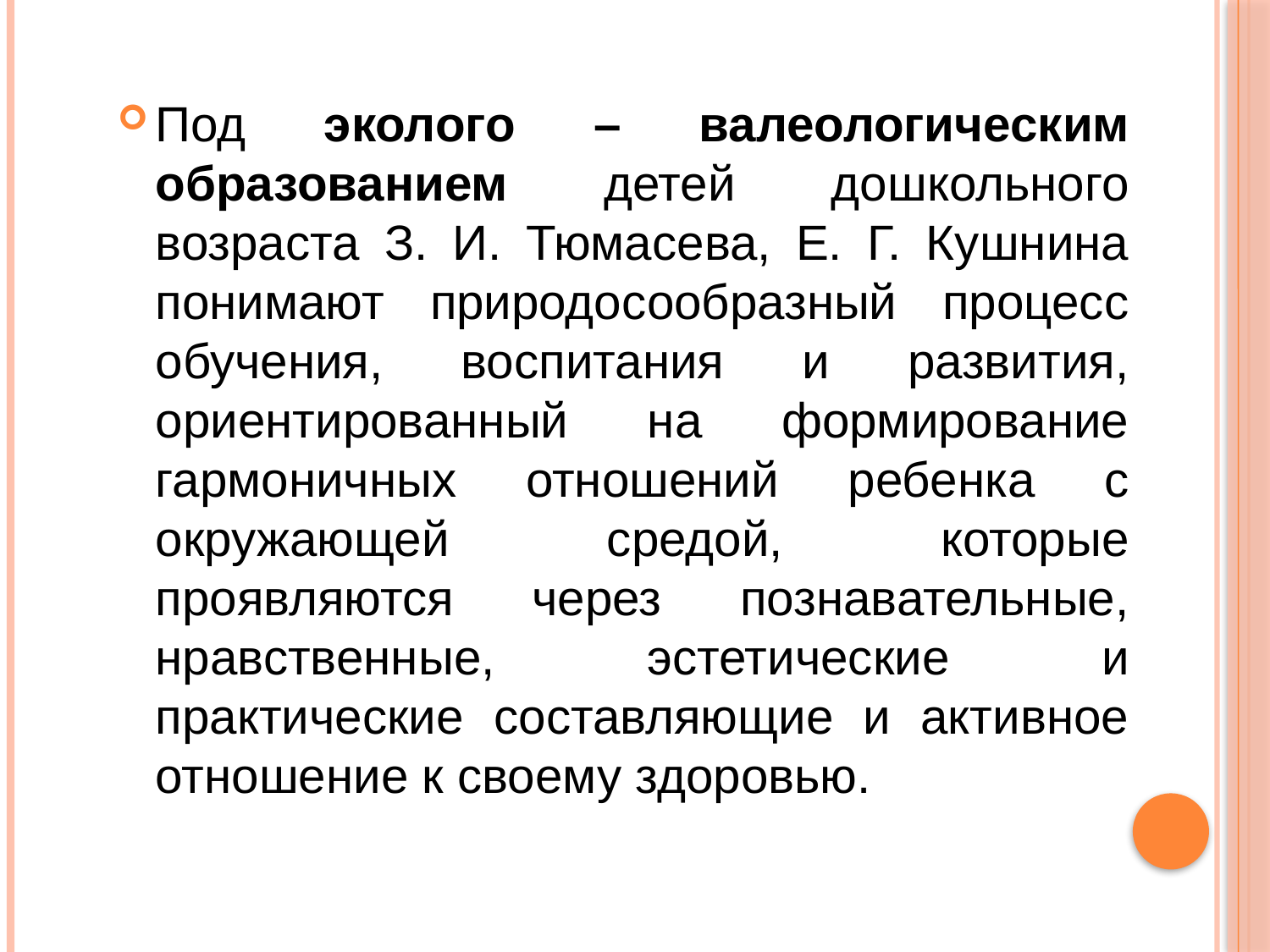

#
Под эколого – валеологическим образованием детей дошкольного возраста З. И. Тюмасева, Е. Г. Кушнина понимают природосообразный процесс обучения, воспитания и развития, ориентированный на формирование гармоничных отношений ребенка с окружающей средой, которые проявляются через познавательные, нравственные, эстетические и практические составляющие и активное отношение к своему здоровью.